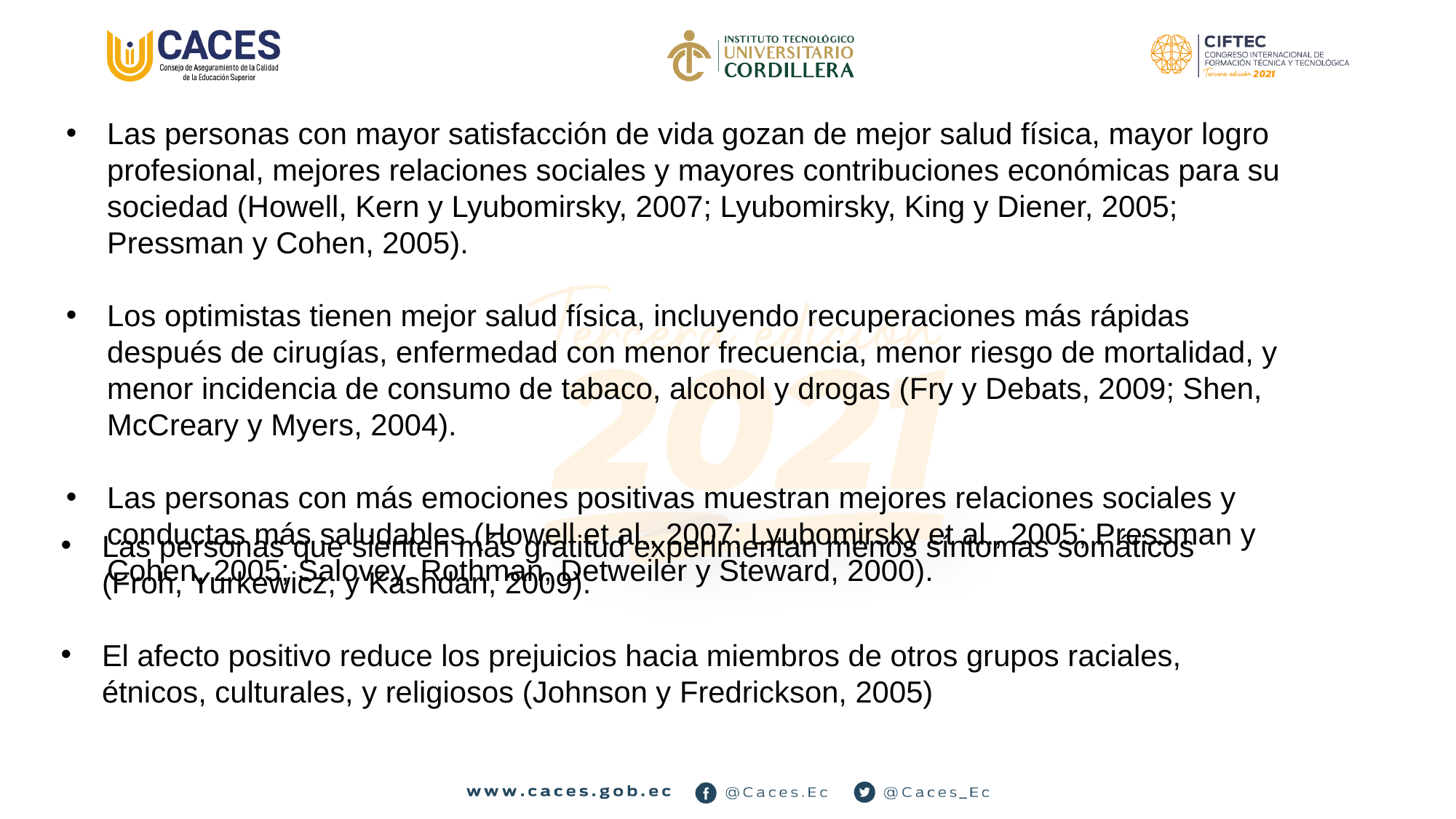

Las personas con mayor satisfacción de vida gozan de mejor salud física, mayor logro profesional, mejores relaciones sociales y mayores contribuciones económicas para su sociedad (Howell, Kern y Lyubomirsky, 2007; Lyubomirsky, King y Diener, 2005; Pressman y Cohen, 2005).

Los optimistas tienen mejor salud física, incluyendo recuperaciones más rápidas después de cirugías, enfermedad con menor frecuencia, menor riesgo de mortalidad, y menor incidencia de consumo de tabaco, alcohol y drogas (Fry y Debats, 2009; Shen, McCreary y Myers, 2004).

Las personas con más emociones positivas muestran mejores relaciones sociales y conductas más saludables (Howell et al., 2007; Lyubomirsky et al., 2005; Pressman y Cohen, 2005; Salovey, Rothman, Detweiler y Steward, 2000).
Las personas que sienten más gratitud experimentan menos síntomas somáticos (Froh, Yurkewicz, y Kashdan, 2009).

El afecto positivo reduce los prejuicios hacia miembros de otros grupos raciales, étnicos, culturales, y religiosos (Johnson y Fredrickson, 2005)